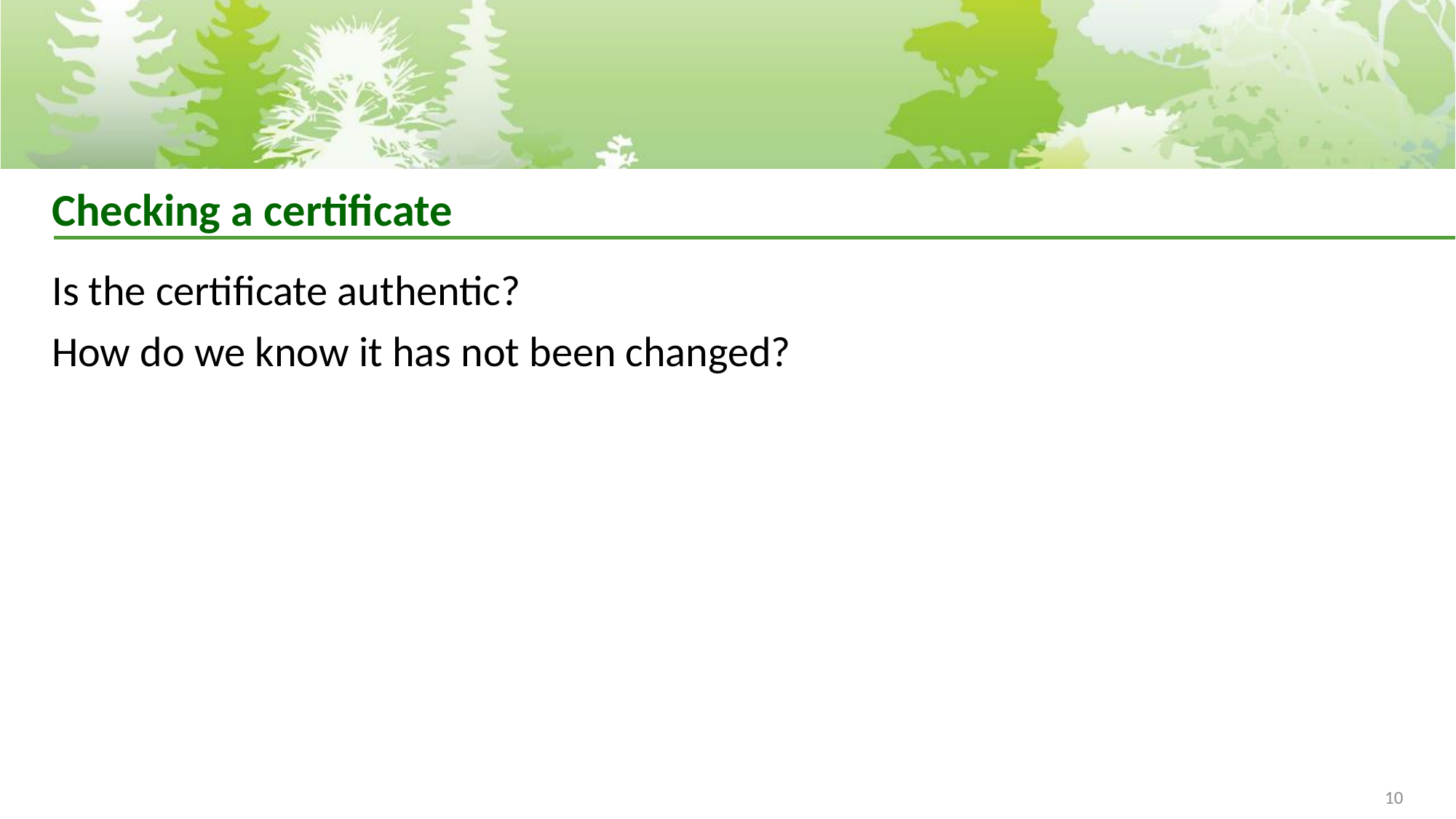

# Checking a certificate
Is the certificate authentic?
How do we know it has not been changed?

10